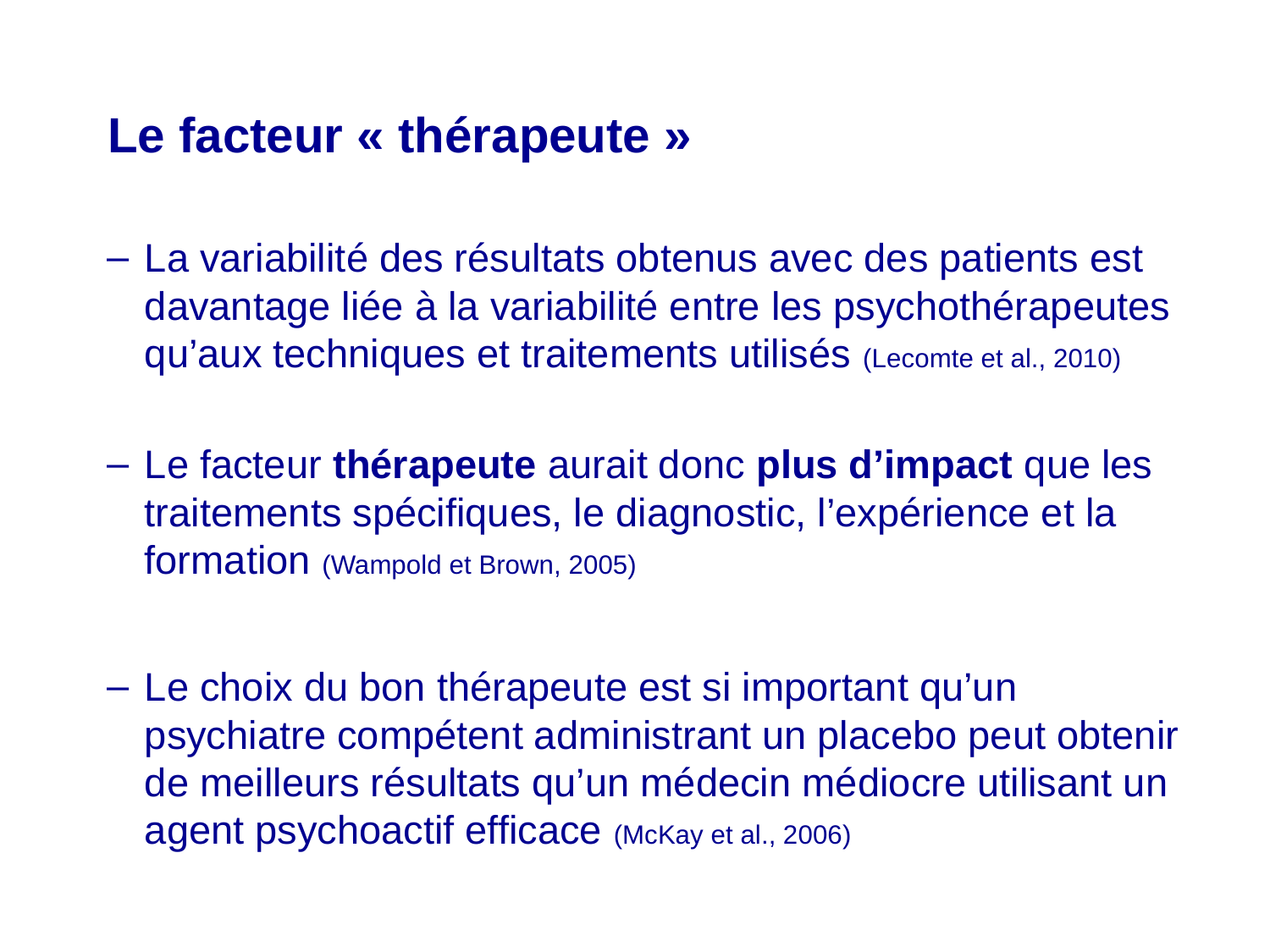

# Le facteur « thérapeute »
La variabilité des résultats obtenus avec des patients est davantage liée à la variabilité entre les psychothérapeutes qu’aux techniques et traitements utilisés (Lecomte et al., 2010)

Le facteur thérapeute aurait donc plus d’impact que les traitements spécifiques, le diagnostic, l’expérience et la formation (Wampold et Brown, 2005)

Le choix du bon thérapeute est si important qu’un psychiatre compétent administrant un placebo peut obtenir de meilleurs résultats qu’un médecin médiocre utilisant un agent psychoactif efficace (McKay et al., 2006)